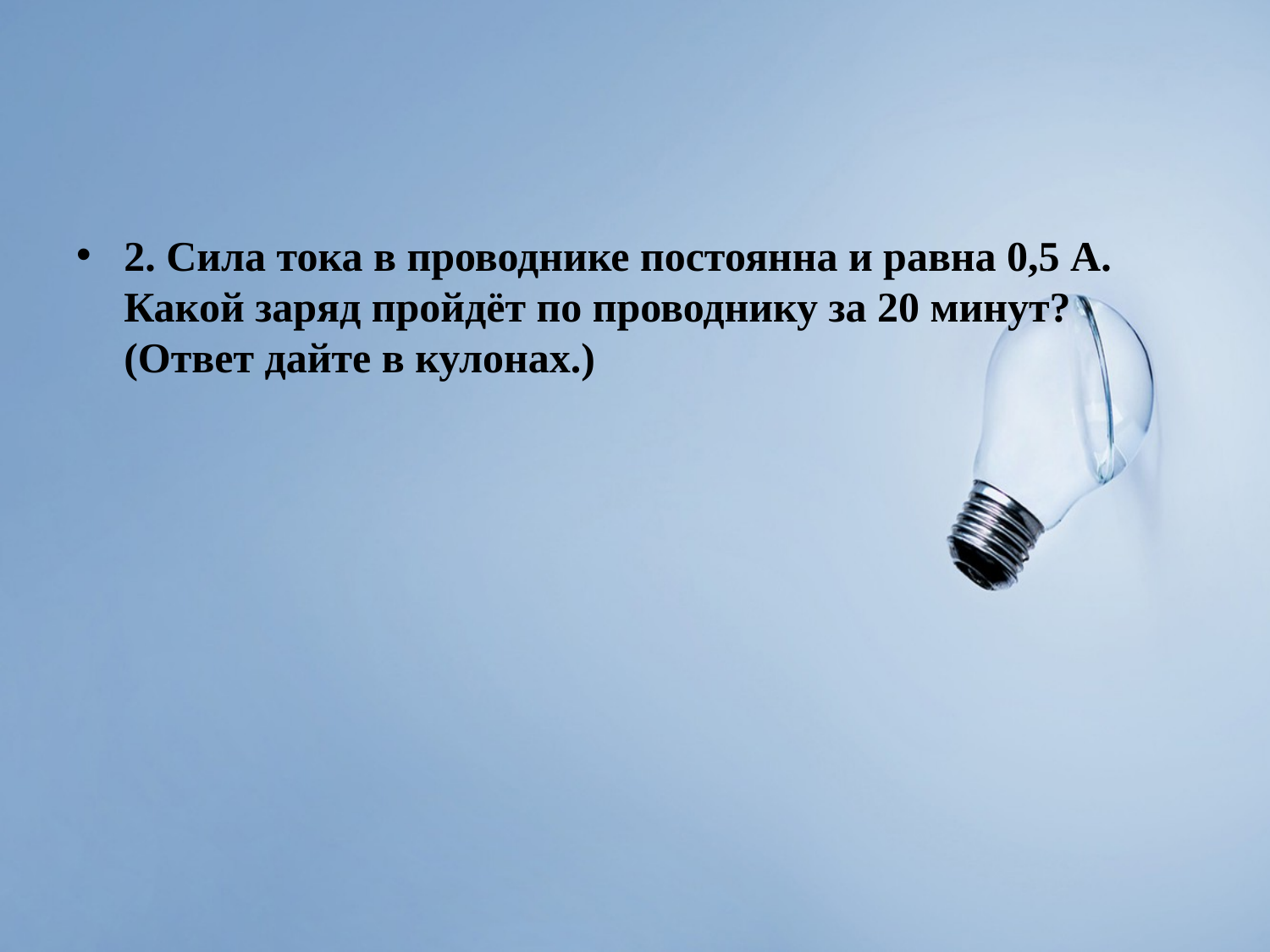

#
2. Сила тока в проводнике постоянна и равна 0,5 А. Какой заряд пройдёт по проводнику за 20 минут? (Ответ дайте в кулонах.)